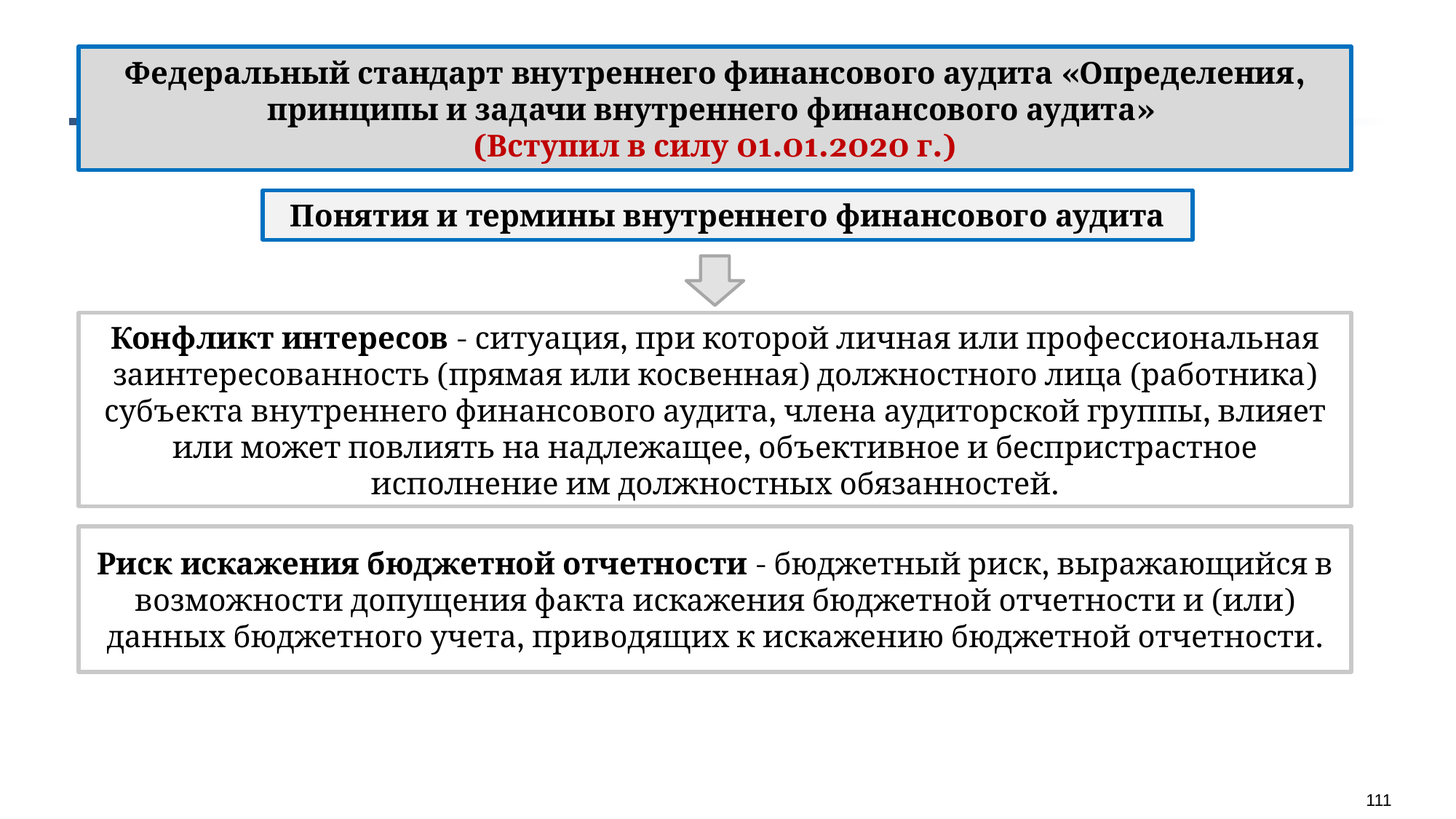

Федеральный стандарт внутреннего финансового аудита «Определения, принципы и задачи внутреннего финансового аудита»
(Вступил в силу 01.01.2020 г.)
Понятия и термины внутреннего финансового аудита

Конфликт интересов - ситуация, при которой личная или профессиональная заинтересованность (прямая или косвенная) должностного лица (работника) субъекта внутреннего финансового аудита, члена аудиторской группы, влияет или может повлиять на надлежащее, объективное и беспристрастное исполнение им должностных обязанностей.
Риск искажения бюджетной отчетности - бюджетный риск, выражающийся в возможности допущения факта искажения бюджетной отчетности и (или) данных бюджетного учета, приводящих к искажению бюджетной отчетности.